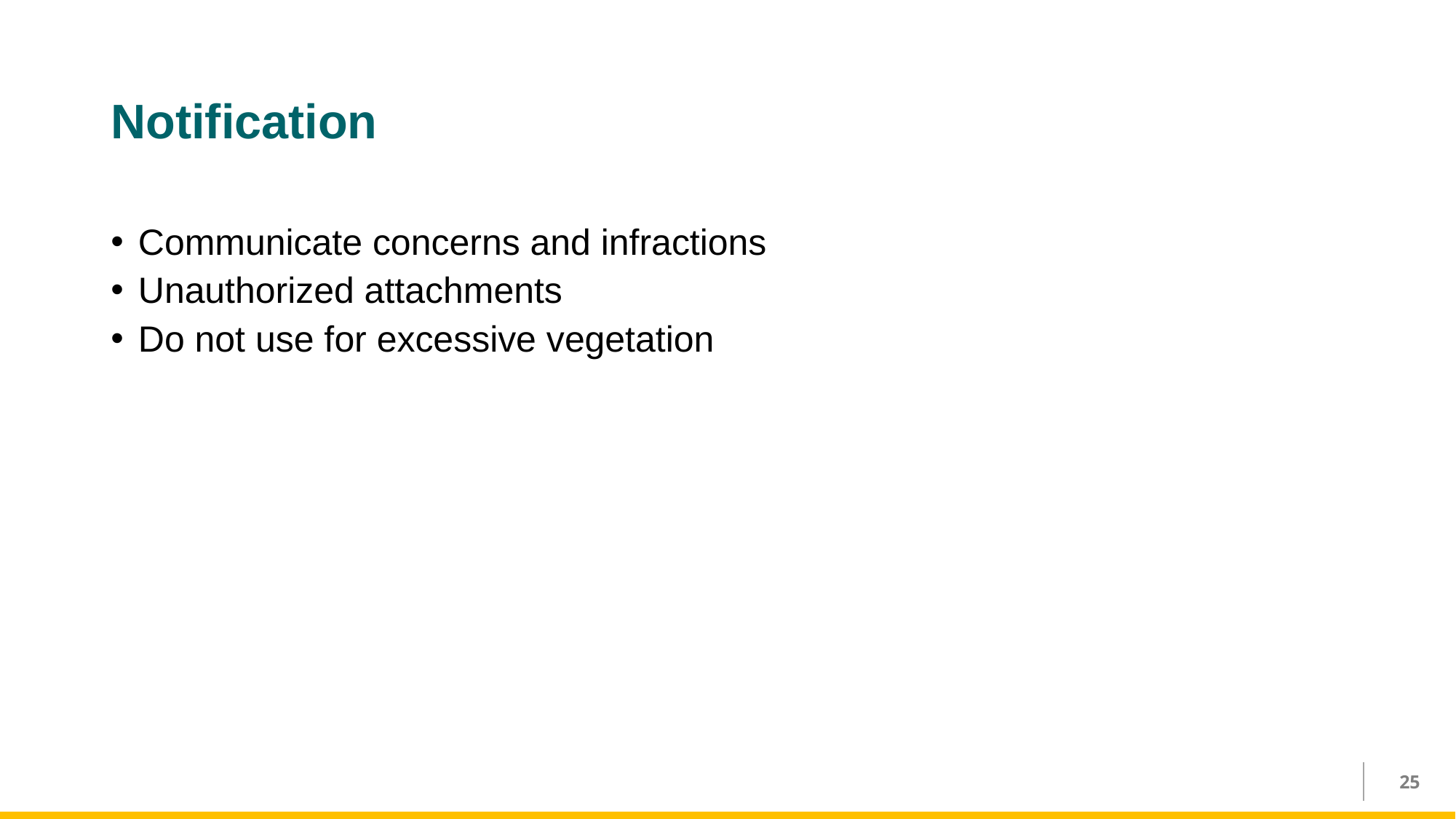

# Notification
Communicate concerns and infractions
Unauthorized attachments
Do not use for excessive vegetation